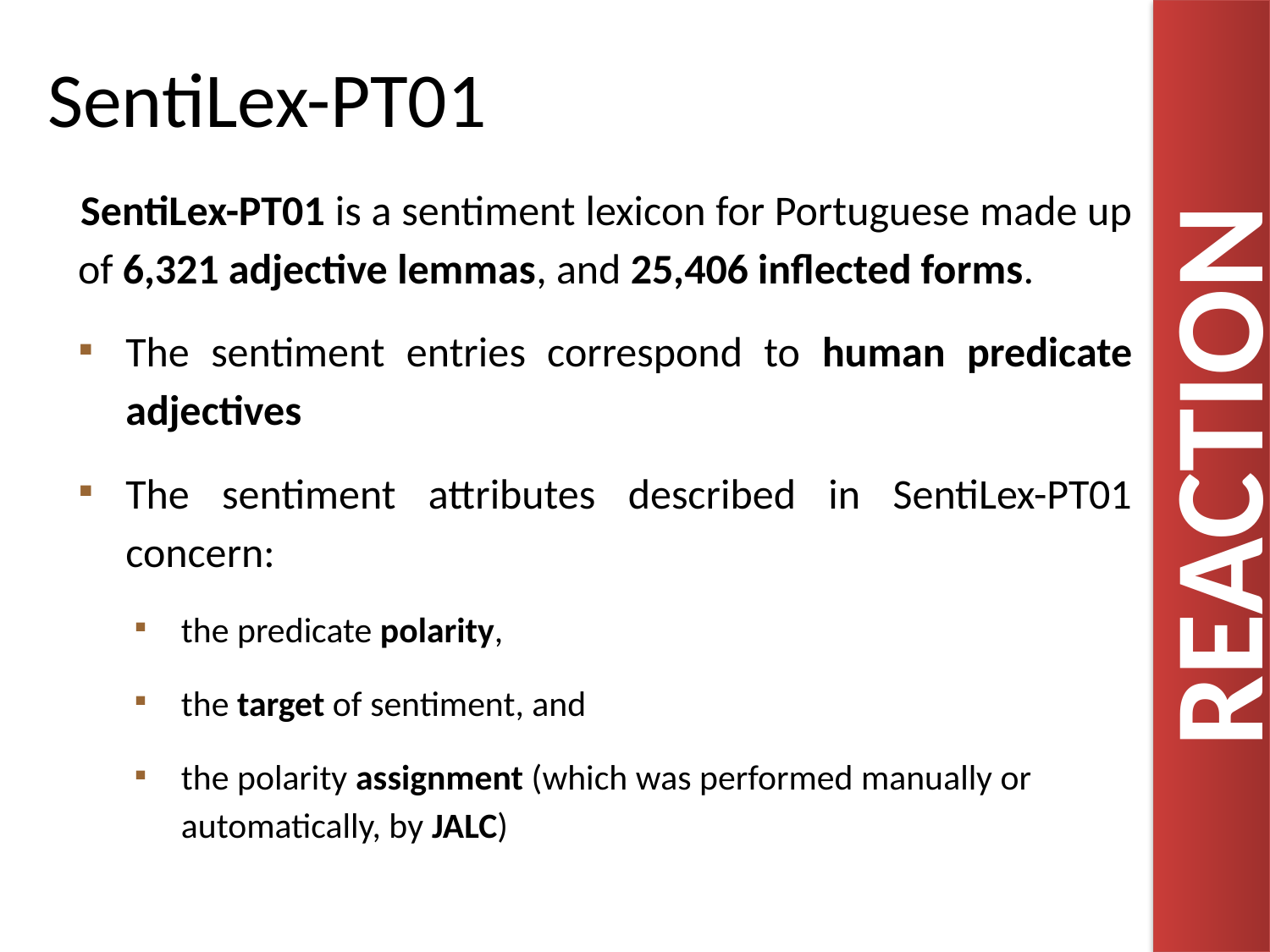

# SentiLex-PT01
SentiLex-PT01 is a sentiment lexicon for Portuguese made up of 6,321 adjective lemmas, and 25,406 inflected forms.
The sentiment entries correspond to human predicate adjectives
The sentiment attributes described in SentiLex-PT01 concern:
the predicate polarity,
the target of sentiment, and
the polarity assignment (which was performed manually or automatically, by JALC)